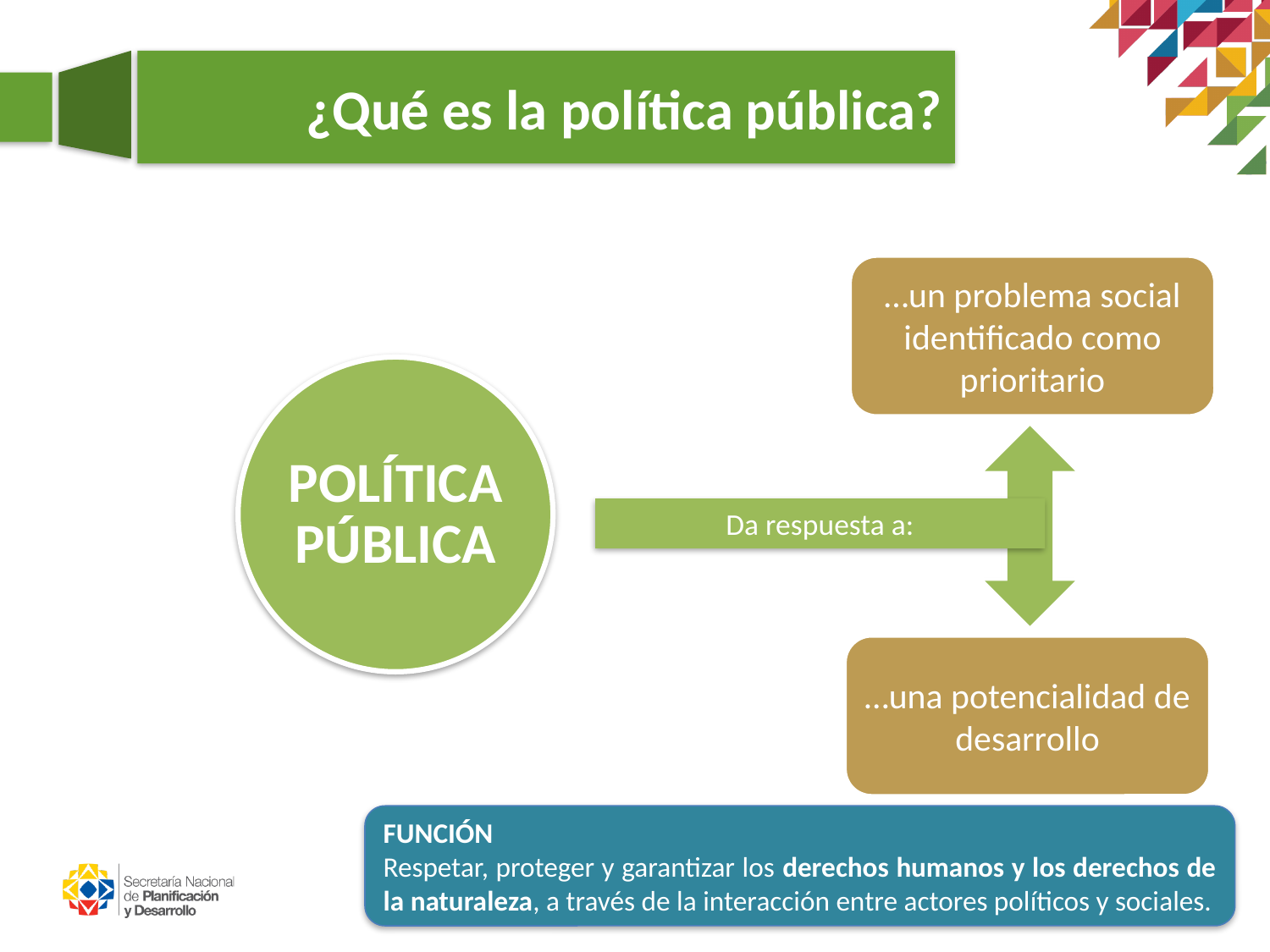

¿Qué es la política pública?

…un problema social identificado como prioritario
POLÍTICA PÚBLICA

Da respuesta a:
…una potencialidad de desarrollo
FUNCIÓN
Respetar, proteger y garantizar los derechos humanos y los derechos de la naturaleza, a través de la interacción entre actores políticos y sociales.
7